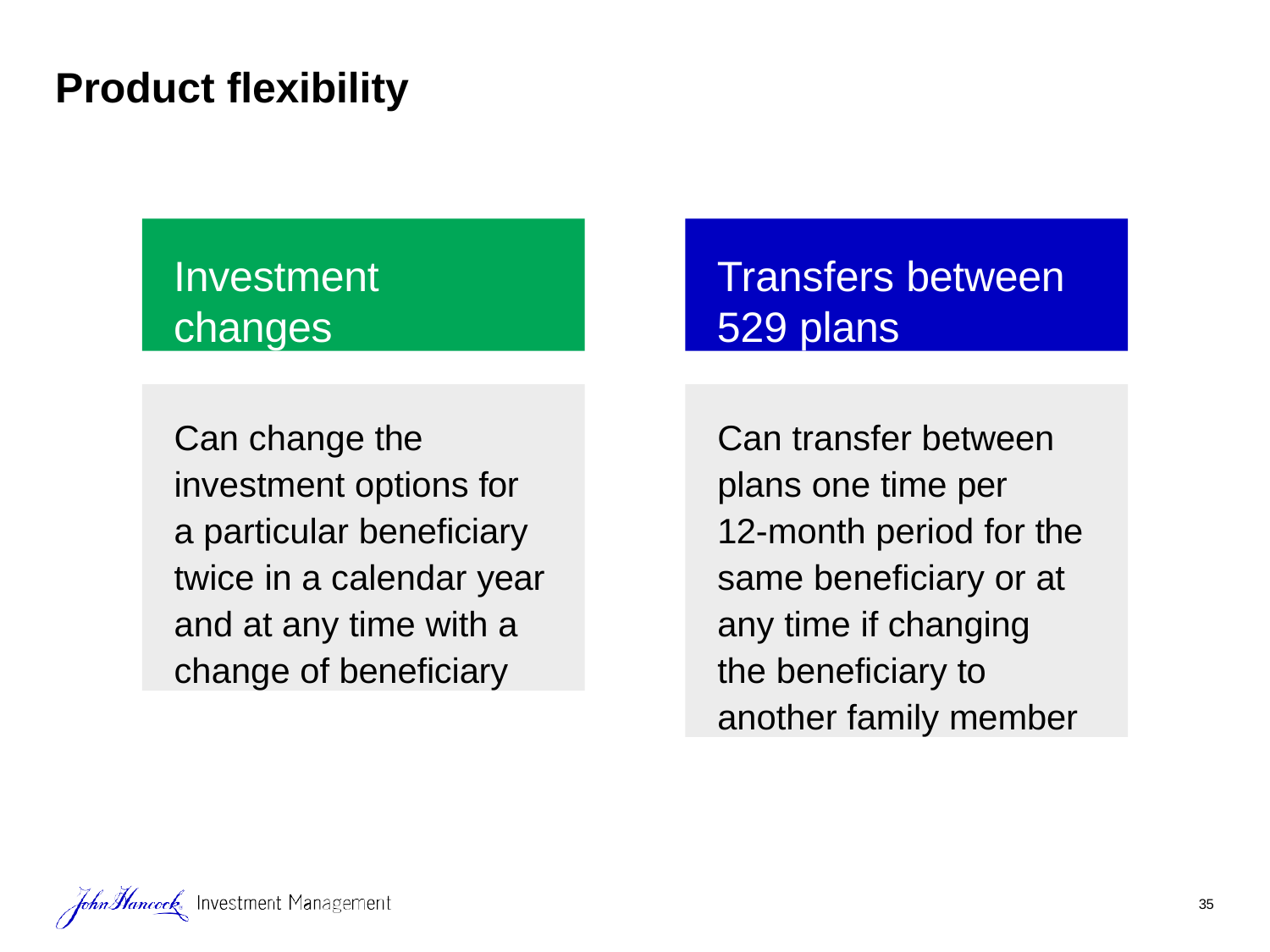

# Product flexibility
Investment changes
Transfers between 529 plans
Can change the investment options for a particular beneficiary twice in a calendar year and at any time with a change of beneficiary
Can transfer between plans one time per
12-month period for the same beneficiary or at any time if changing the beneficiary to another family member
35